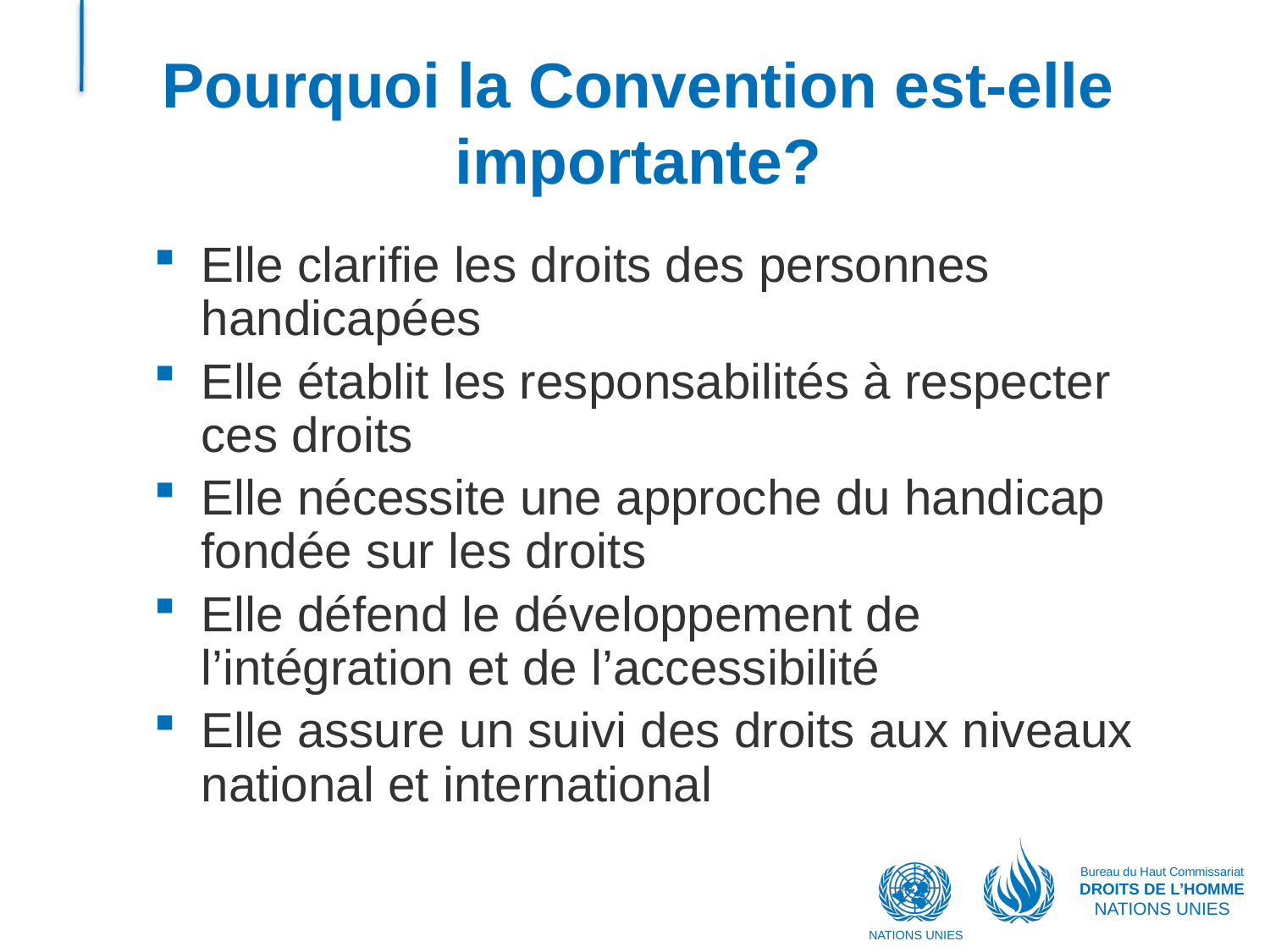

# Pourquoi la Convention est-elle importante?
Elle clarifie les droits des personnes handicapées
Elle établit les responsabilités à respecter ces droits
Elle nécessite une approche du handicap fondée sur les droits
Elle défend le développement de l’intégration et de l’accessibilité
Elle assure un suivi des droits aux niveaux national et international
Bureau du Haut Commissariat
DROITS DE L’HOMME
NATIONS UNIES
NATIONS UNIES